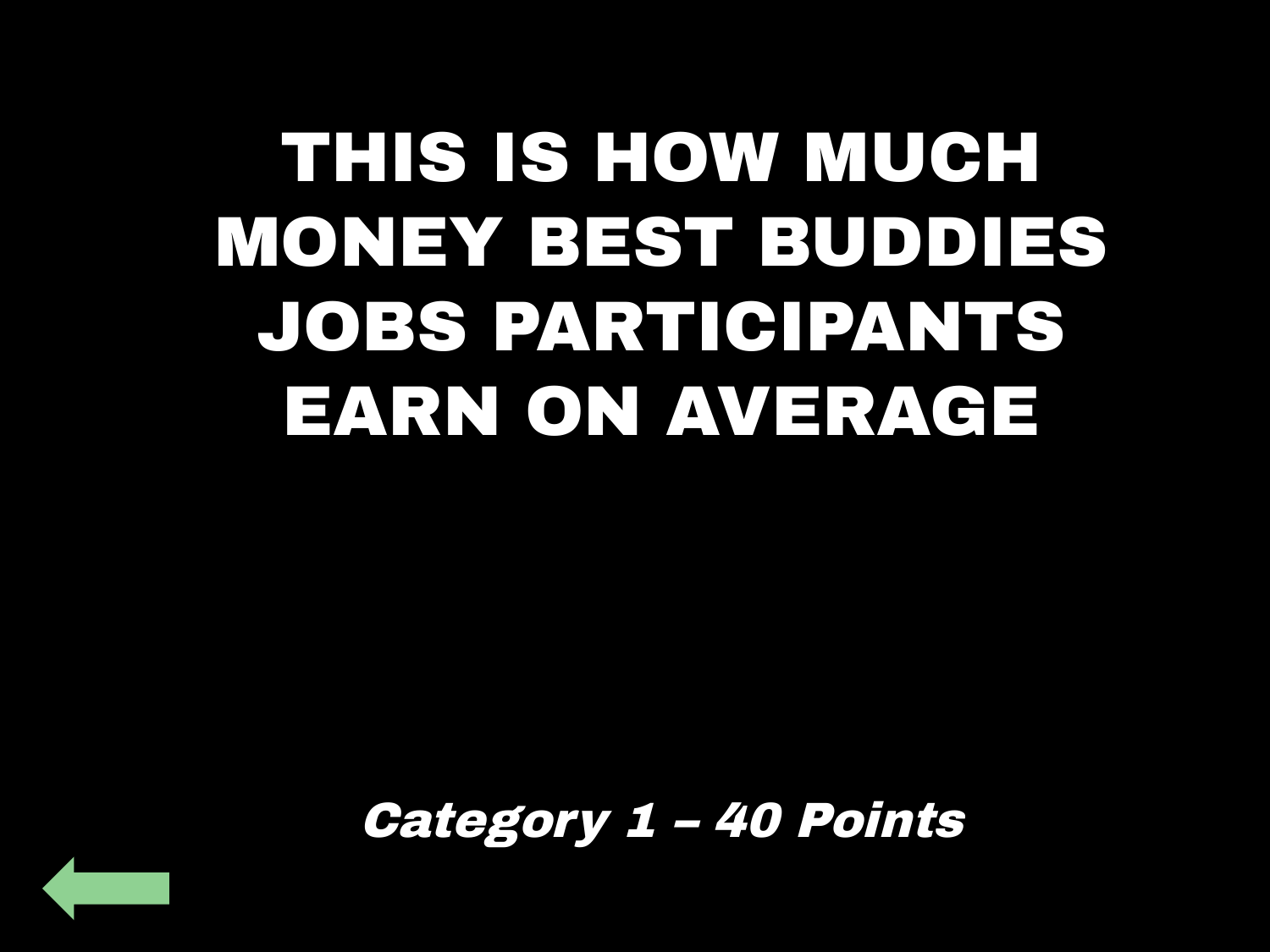

THIS IS HOW MUCH MONEY BEST BUDDIES JOBS PARTICIPANTS EARN ON AVERAGE

Category 1 – 40 Points